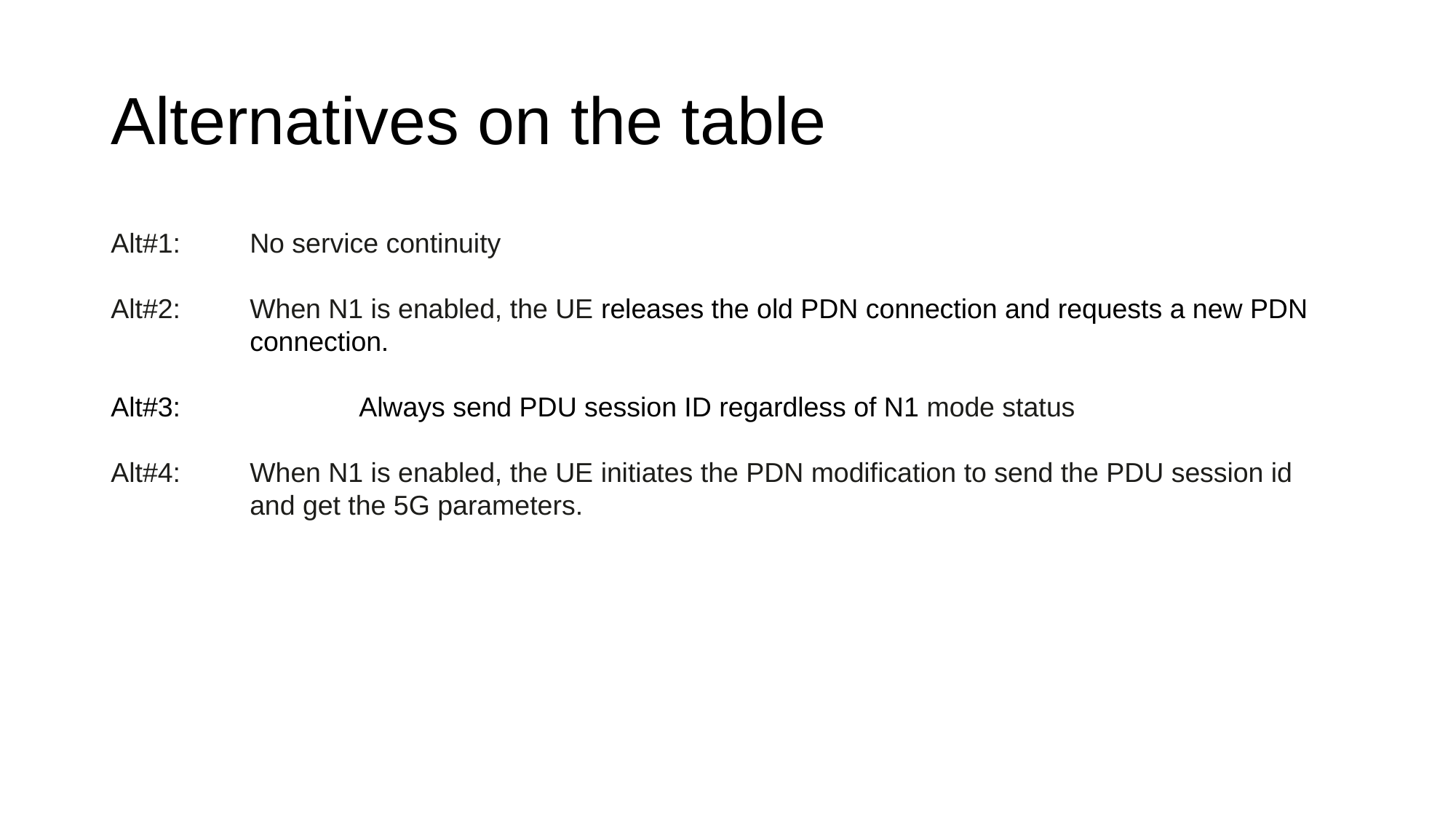

# Alternatives on the table

Alt#1:	No service continuity

Alt#2:	When N1 is enabled, the UE releases the old PDN connection and requests a new PDN connection.

Alt#3:  		Always send PDU session ID regardless of N1 mode status

Alt#4:        	When N1 is enabled, the UE initiates the PDN modification to send the PDU session id and get the 5G parameters.